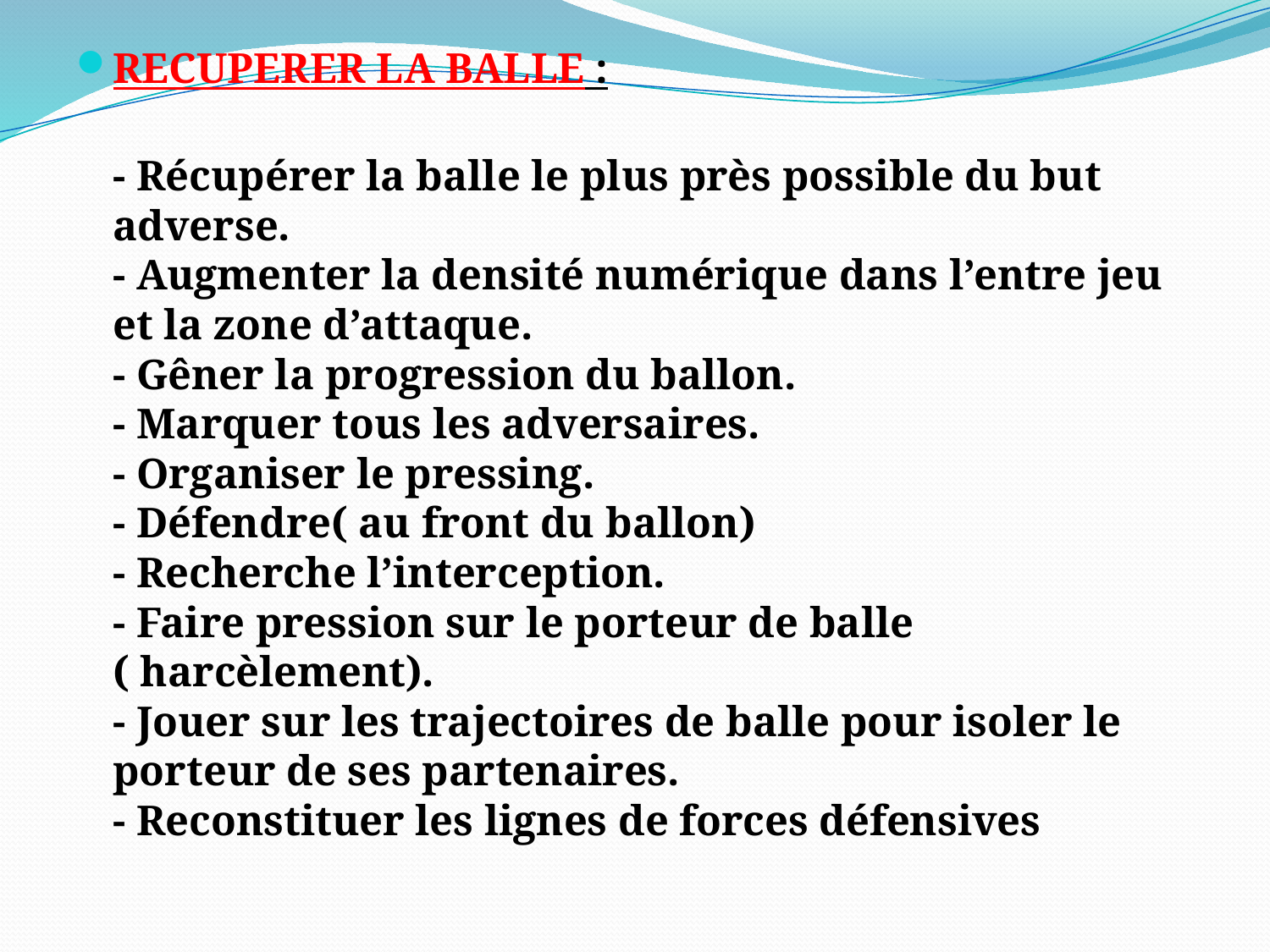

RECUPERER LA BALLE :
- Récupérer la balle le plus près possible du but adverse.
- Augmenter la densité numérique dans l’entre jeu et la zone d’attaque.
- Gêner la progression du ballon.
- Marquer tous les adversaires.
- Organiser le pressing.
- Défendre( au front du ballon)
- Recherche l’interception.
- Faire pression sur le porteur de balle ( harcèlement).
- Jouer sur les trajectoires de balle pour isoler le porteur de ses partenaires.
- Reconstituer les lignes de forces défensives